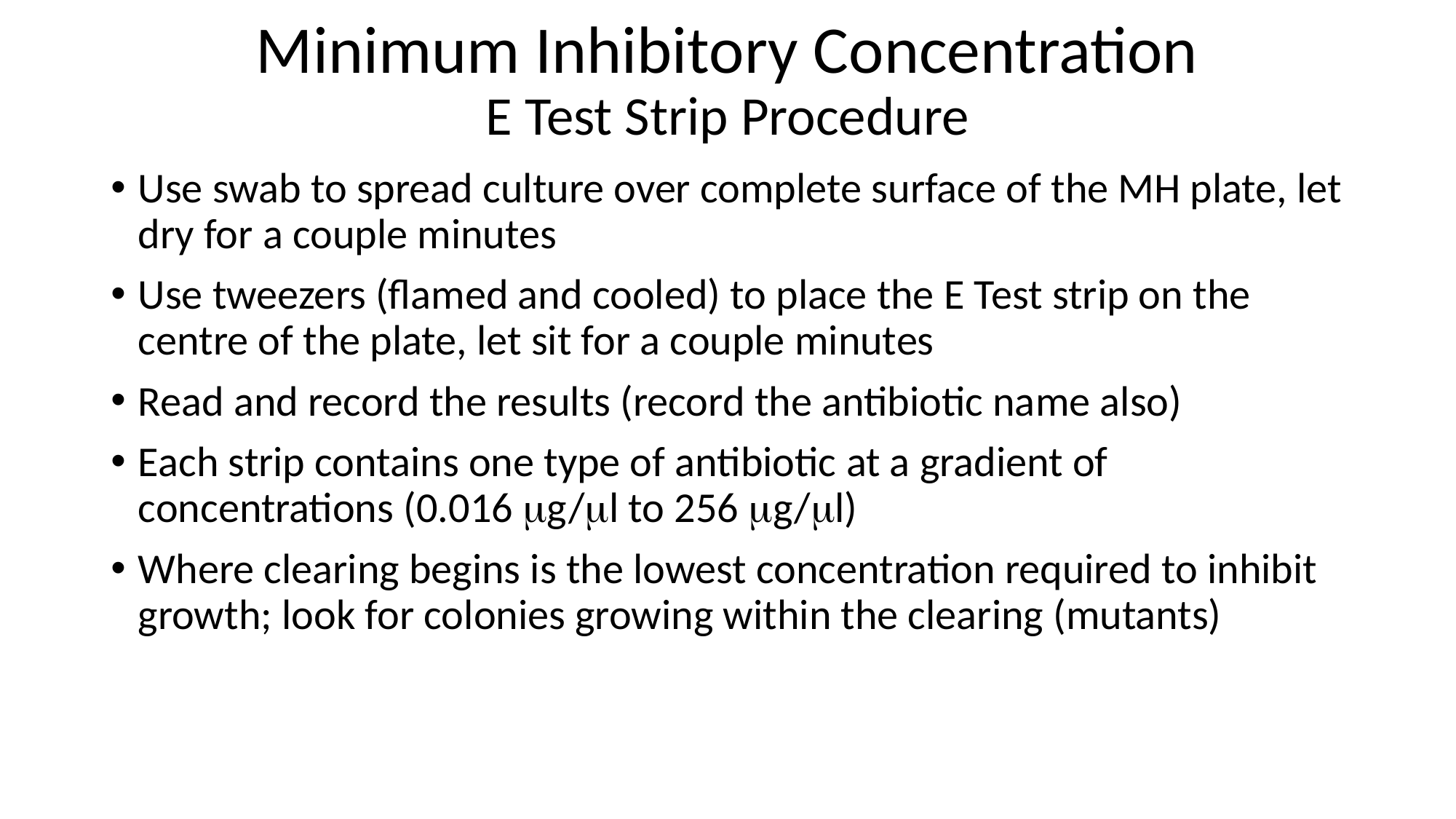

# Minimum Inhibitory Concentration E Test Strip Procedure
Use swab to spread culture over complete surface of the MH plate, let dry for a couple minutes
Use tweezers (flamed and cooled) to place the E Test strip on the centre of the plate, let sit for a couple minutes
Read and record the results (record the antibiotic name also)
Each strip contains one type of antibiotic at a gradient of concentrations (0.016 μg/μl to 256 μg/μl)
Where clearing begins is the lowest concentration required to inhibit growth; look for colonies growing within the clearing (mutants)